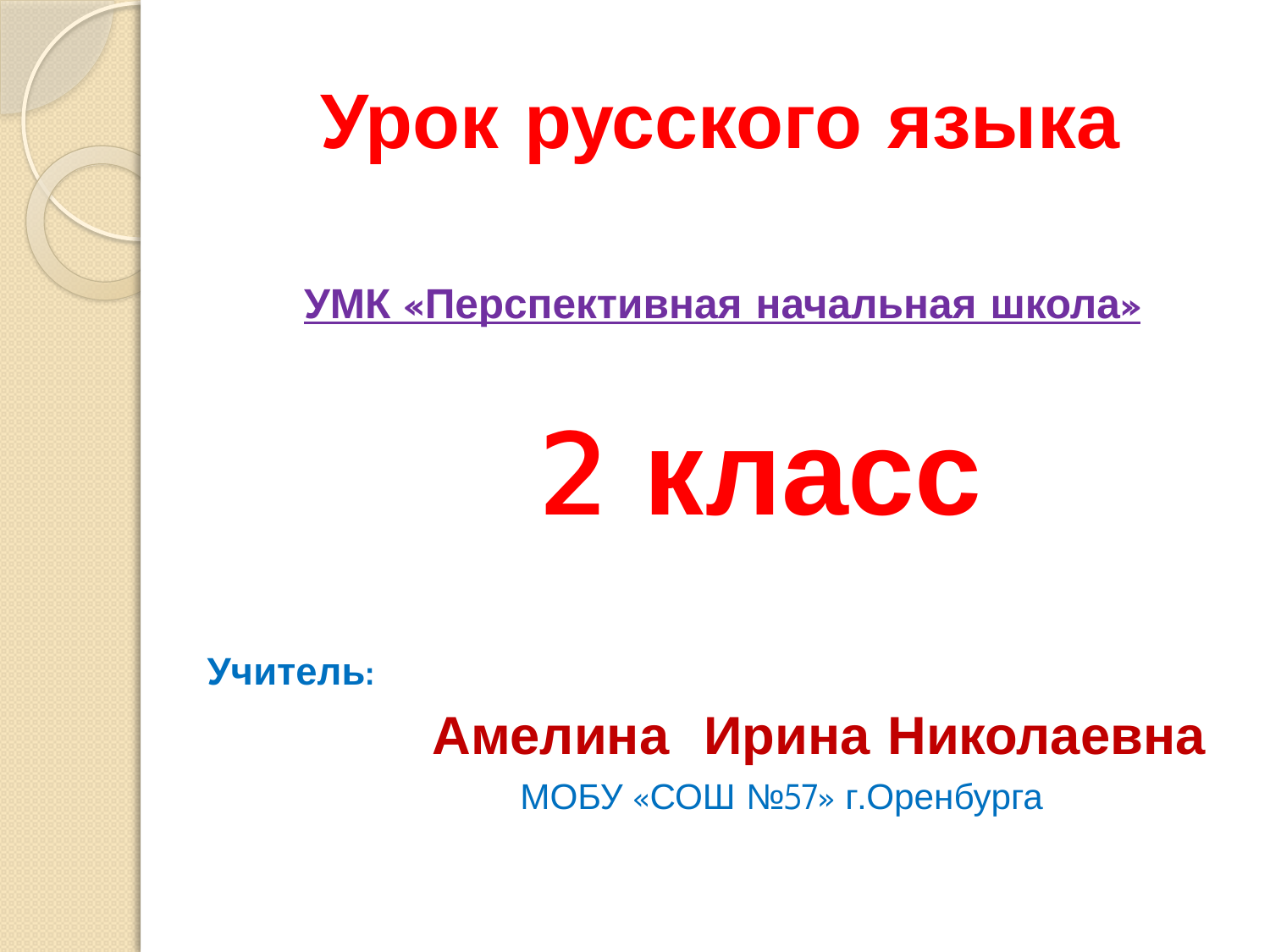

# Урок русского языка

УМК «Перспективная начальная школа»

  2 класс

Учитель:
                  Амелина  Ирина Николаевна
                             МОБУ «СОШ №57» г.Оренбурга